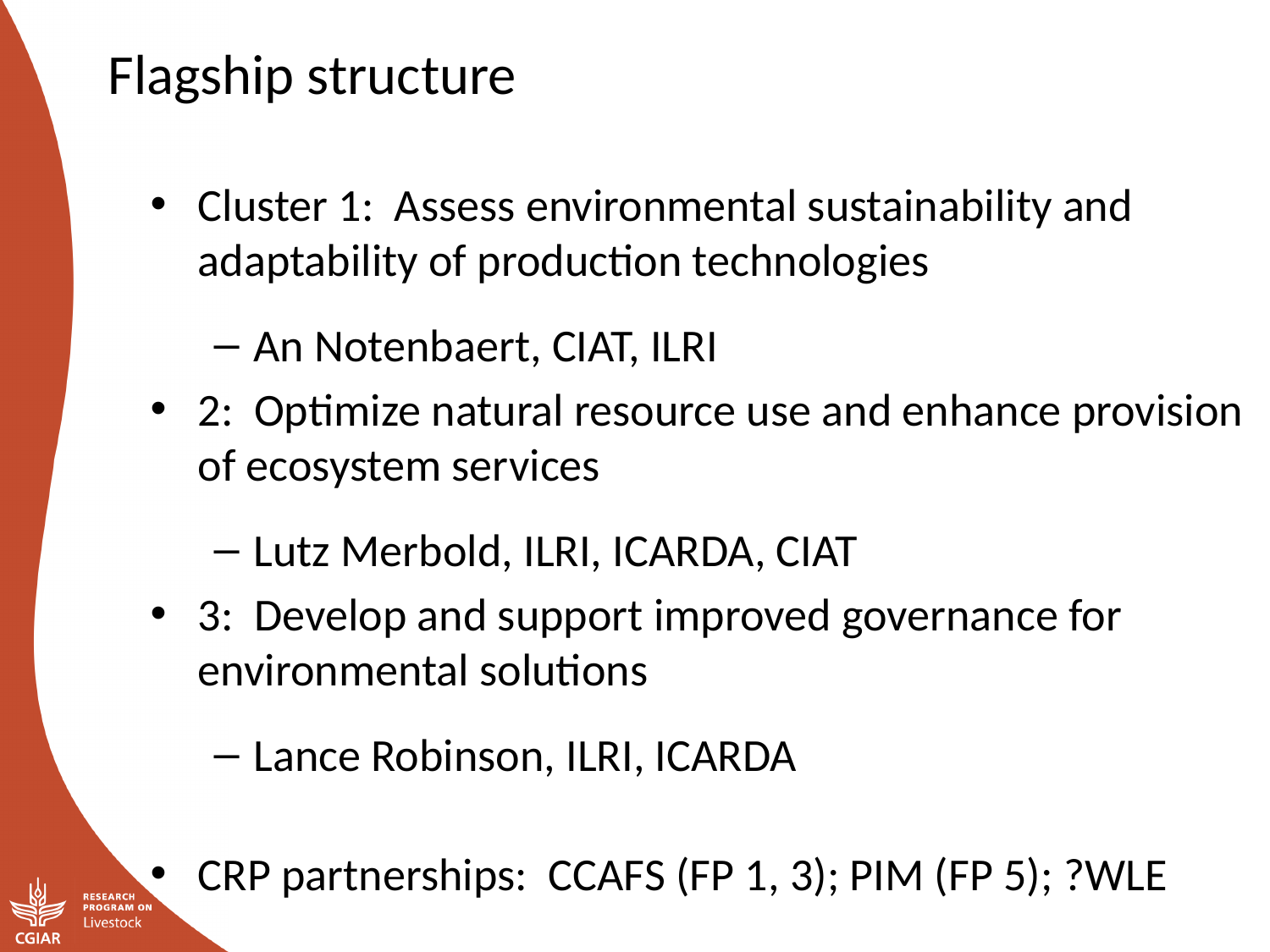

Flagship structure
Cluster 1:  Assess environmental sustainability and adaptability of production technologies
An Notenbaert, CIAT, ILRI
2:  Optimize natural resource use and enhance provision of ecosystem services
Lutz Merbold, ILRI, ICARDA, CIAT
3:  Develop and support improved governance for environmental solutions
Lance Robinson, ILRI, ICARDA
CRP partnerships:  CCAFS (FP 1, 3); PIM (FP 5); ?WLE